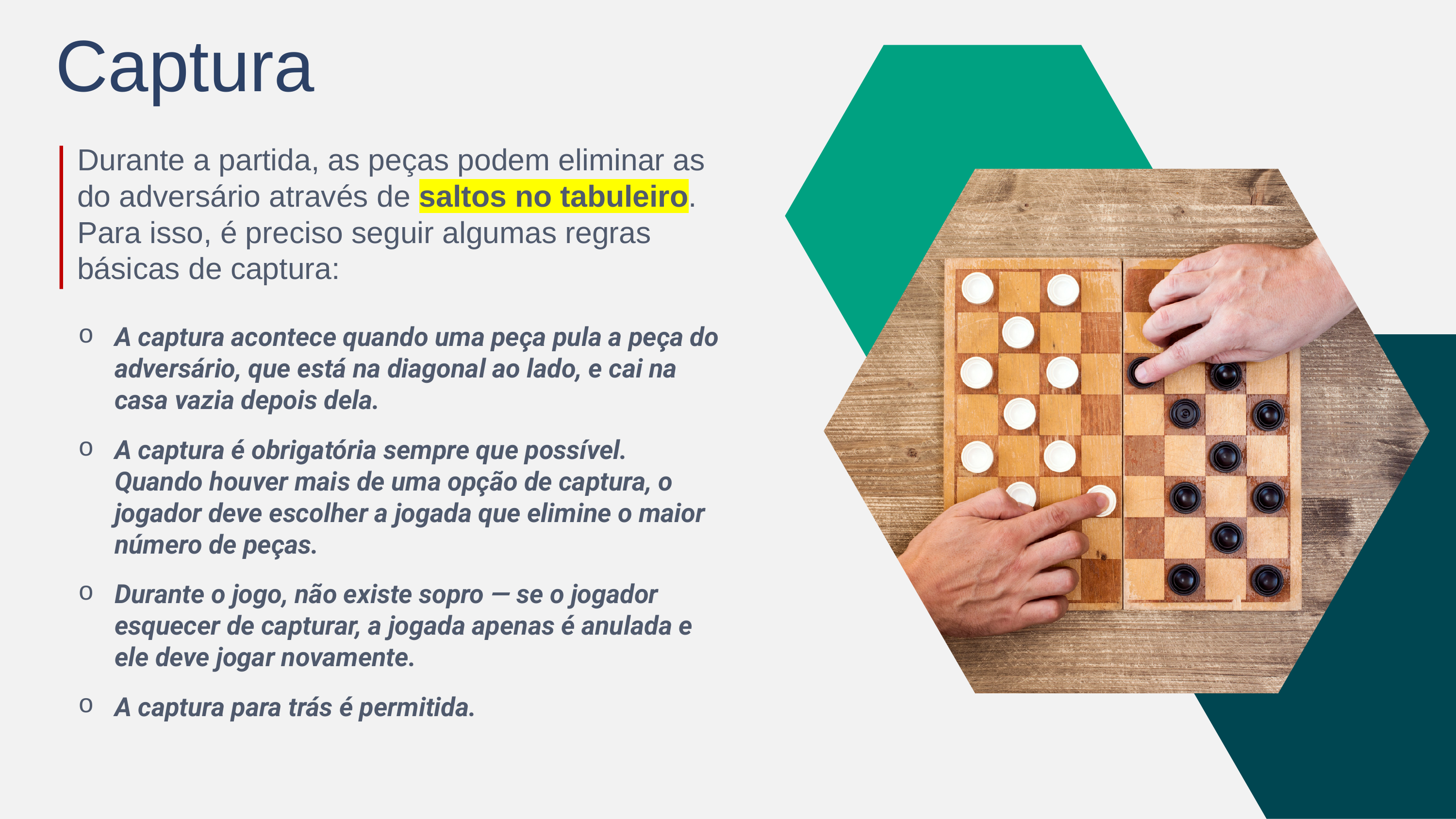

Captura .

Durante a partida, as peças podem eliminar as do adversário através de saltos no tabuleiro. Para isso, é preciso seguir algumas regras básicas de captura:

A captura acontece quando uma peça pula a peça do adversário, que está na diagonal ao lado, e cai na casa vazia depois dela.
A captura é obrigatória sempre que possível. Quando houver mais de uma opção de captura, o jogador deve escolher a jogada que elimine o maior número de peças.
Durante o jogo, não existe sopro — se o jogador esquecer de capturar, a jogada apenas é anulada e ele deve jogar novamente.
A captura para trás é permitida.